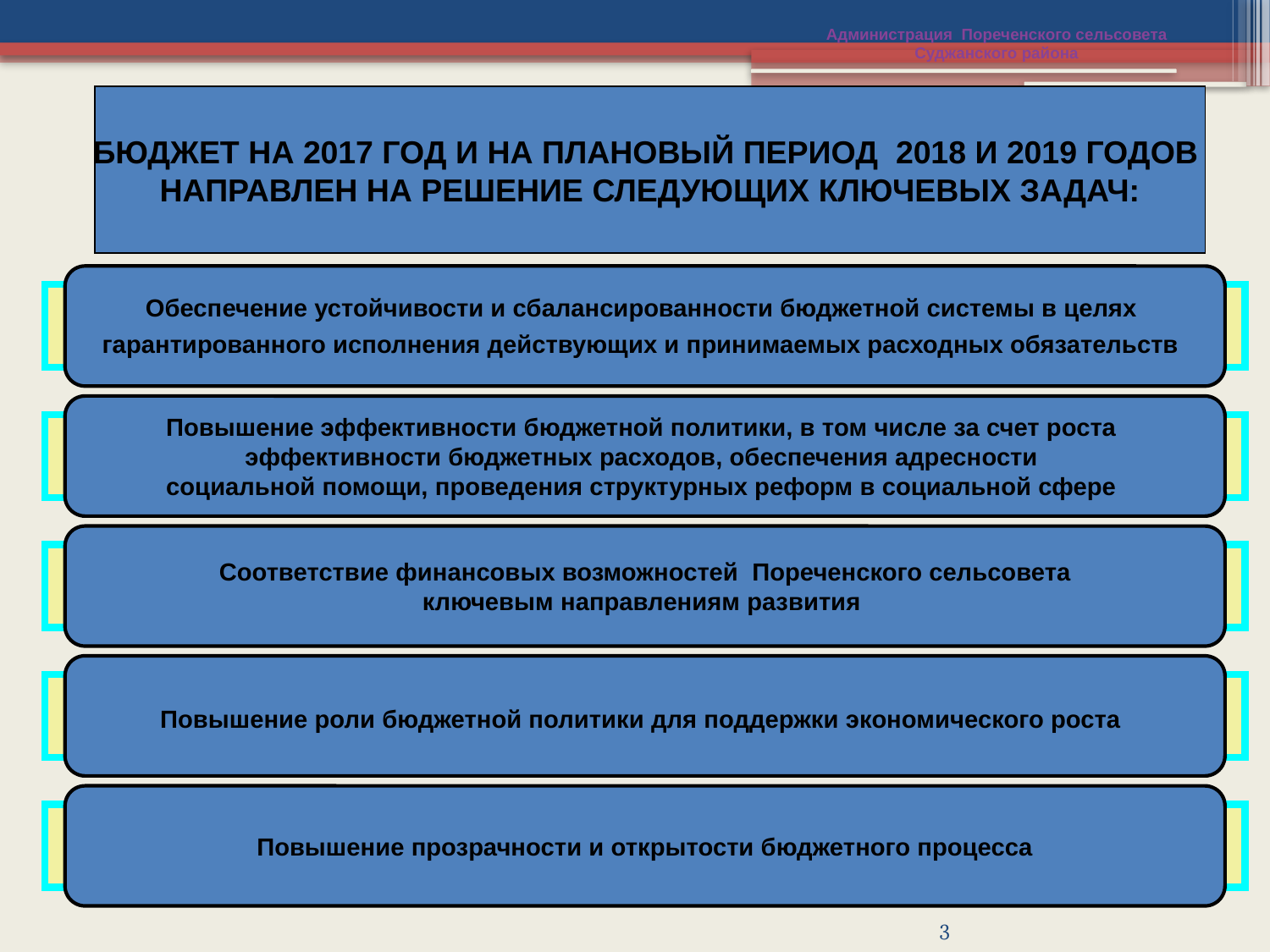

Администрация  Пореченского сельсовета
Суджанского района
БЮДЖЕТ НА 2017 ГОД И НА ПЛАНОВЫЙ ПЕРИОД  2018 И 2019 ГОДОВ
НАПРАВЛЕН НА РЕШЕНИЕ СЛЕДУЮЩИХ КЛЮЧЕВЫХ ЗАДАЧ:
Обеспечение устойчивости и сбалансированности бюджетной системы в целях
гарантированного исполнения действующих и принимаемых расходных обязательств

Повышение эффективности бюджетной политики, в том числе за счет роста
эффективности бюджетных расходов, обеспечения адресности
социальной помощи, проведения структурных реформ в социальной сфере

Соответствие финансовых возможностей  Пореченского сельсовета
ключевым направлениям развития

Повышение роли бюджетной политики для поддержки экономического роста

Повышение прозрачности и открытости бюджетного процесса

3